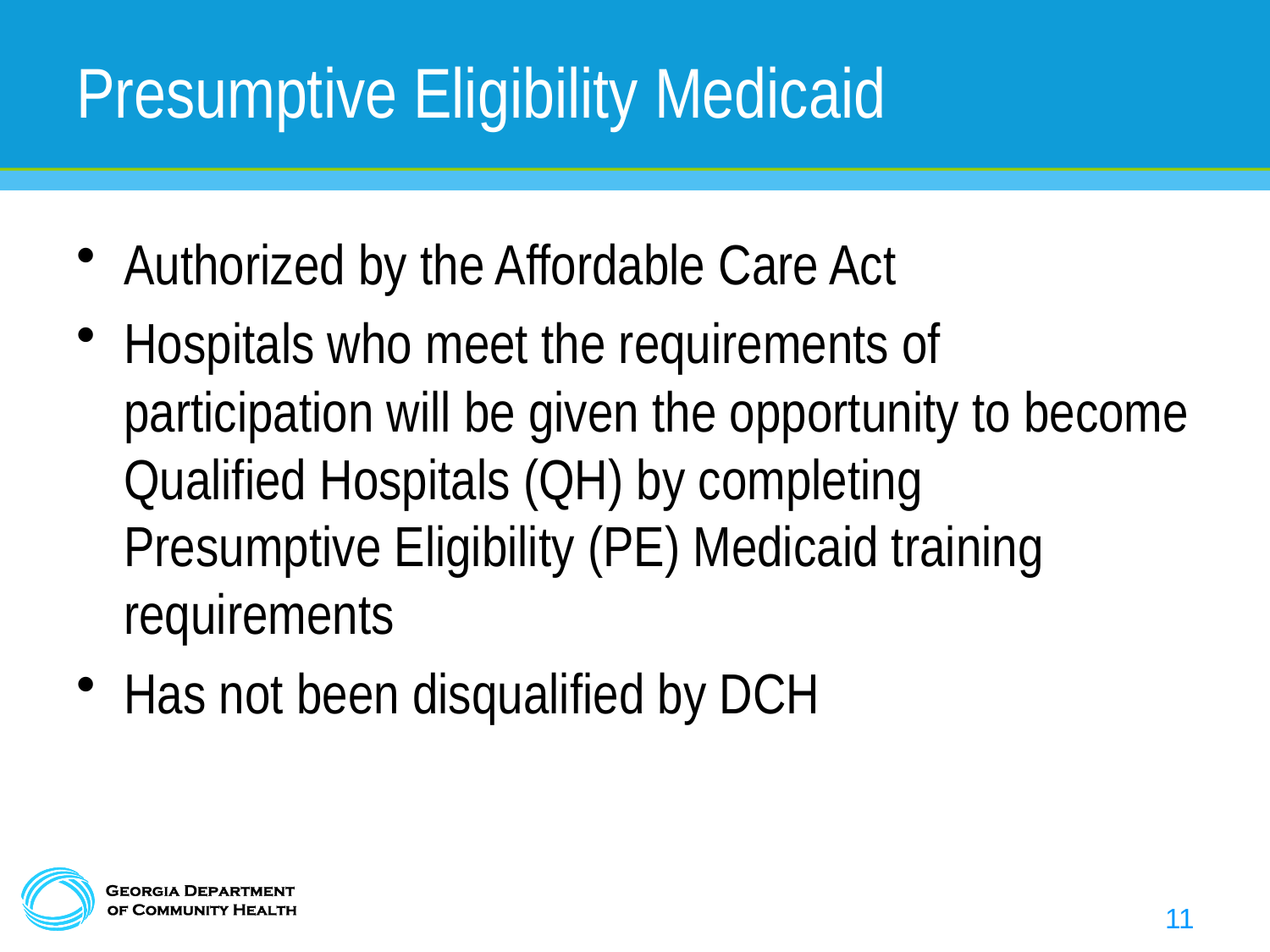

# Presumptive Eligibility Medicaid
Authorized by the Affordable Care Act
Hospitals who meet the requirements of participation will be given the opportunity to become Qualified Hospitals (QH) by completing Presumptive Eligibility (PE) Medicaid training requirements
Has not been disqualified by DCH